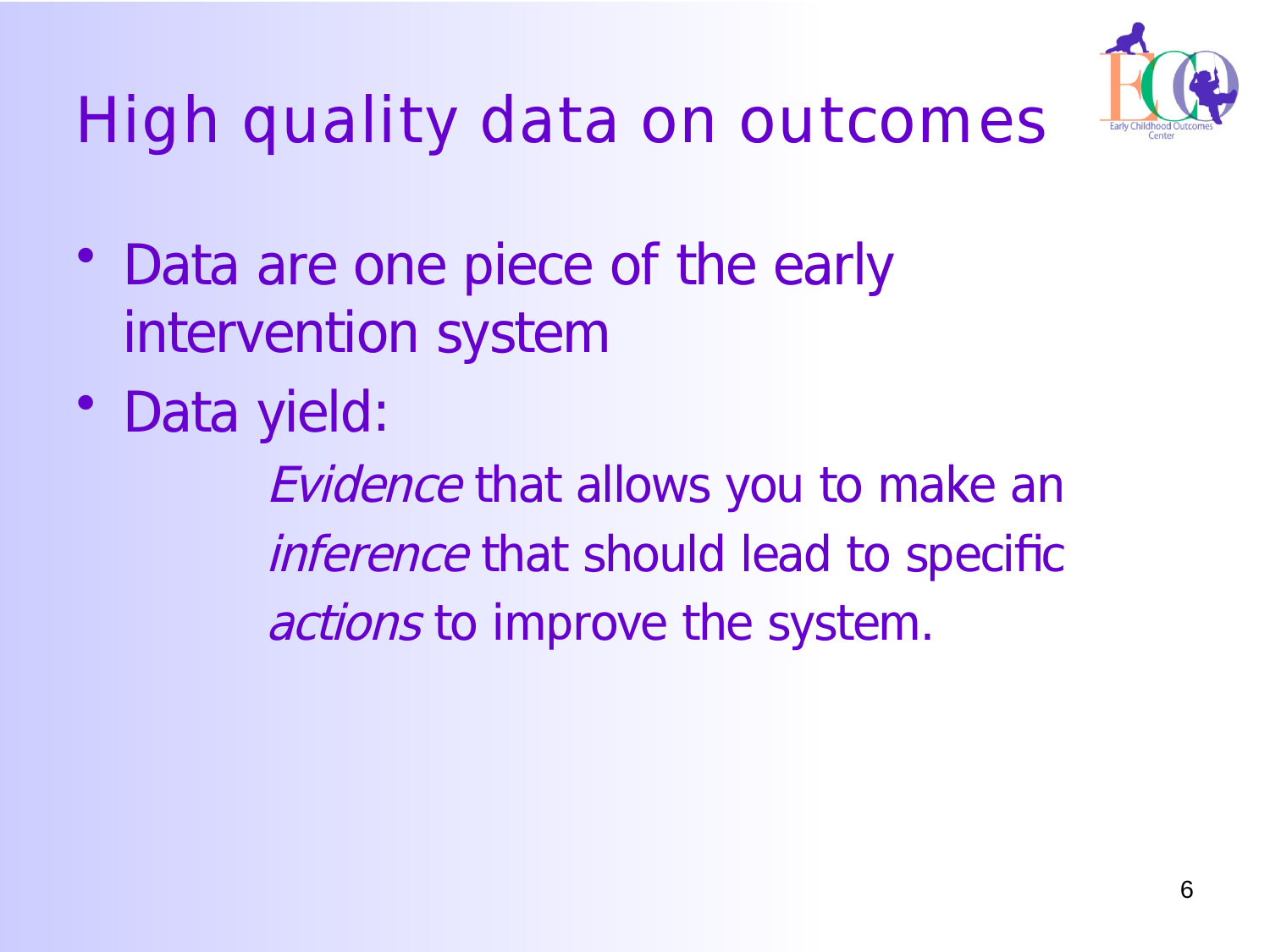

# High quality data on outcomes
Data are one piece of the early intervention system
Data yield:
	Evidence that allows you to make an
	inference that should lead to specific
	actions to improve the system.
6